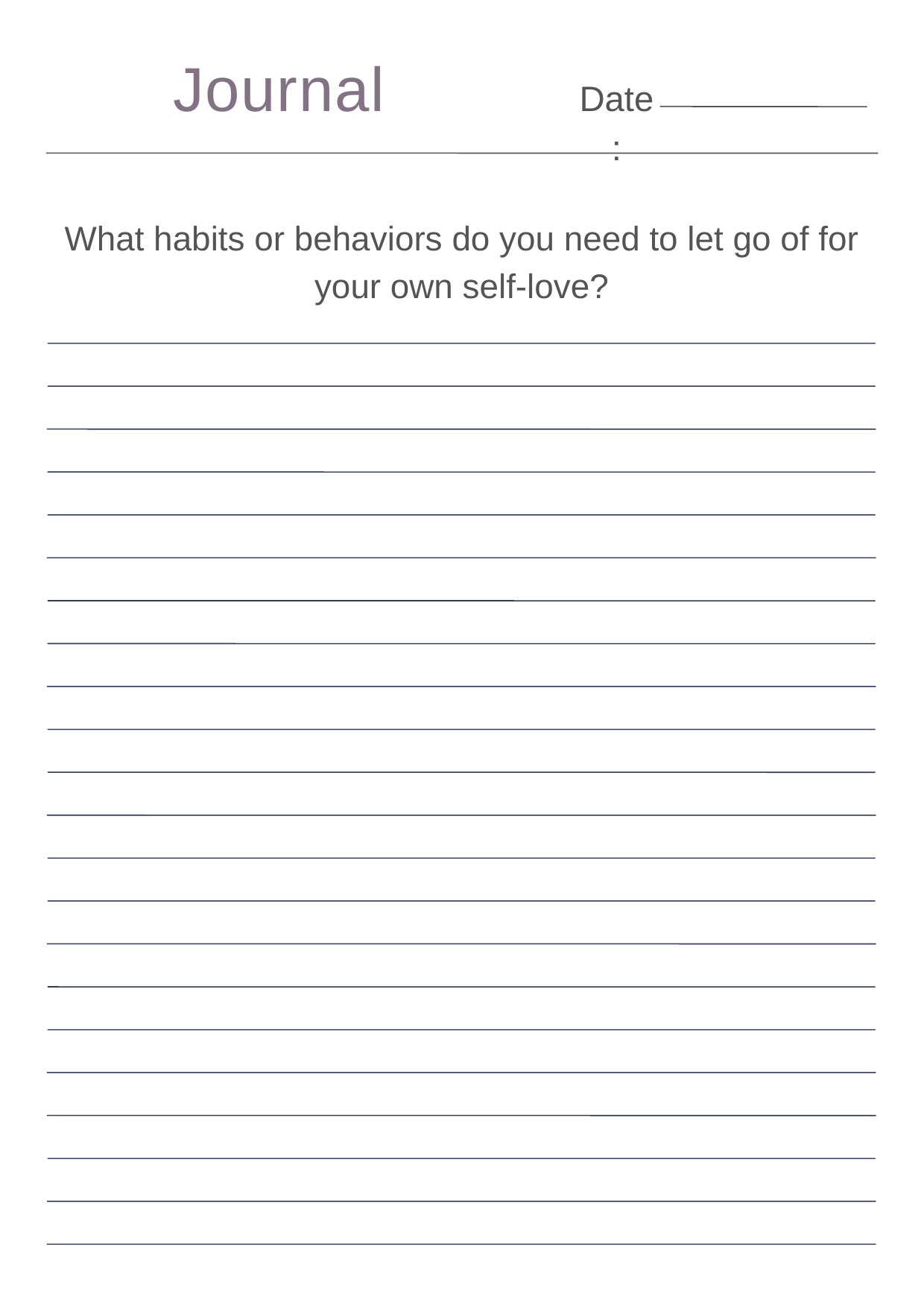

Journal
Date:

What habits or behaviors do you need to let go of for your own self-love?